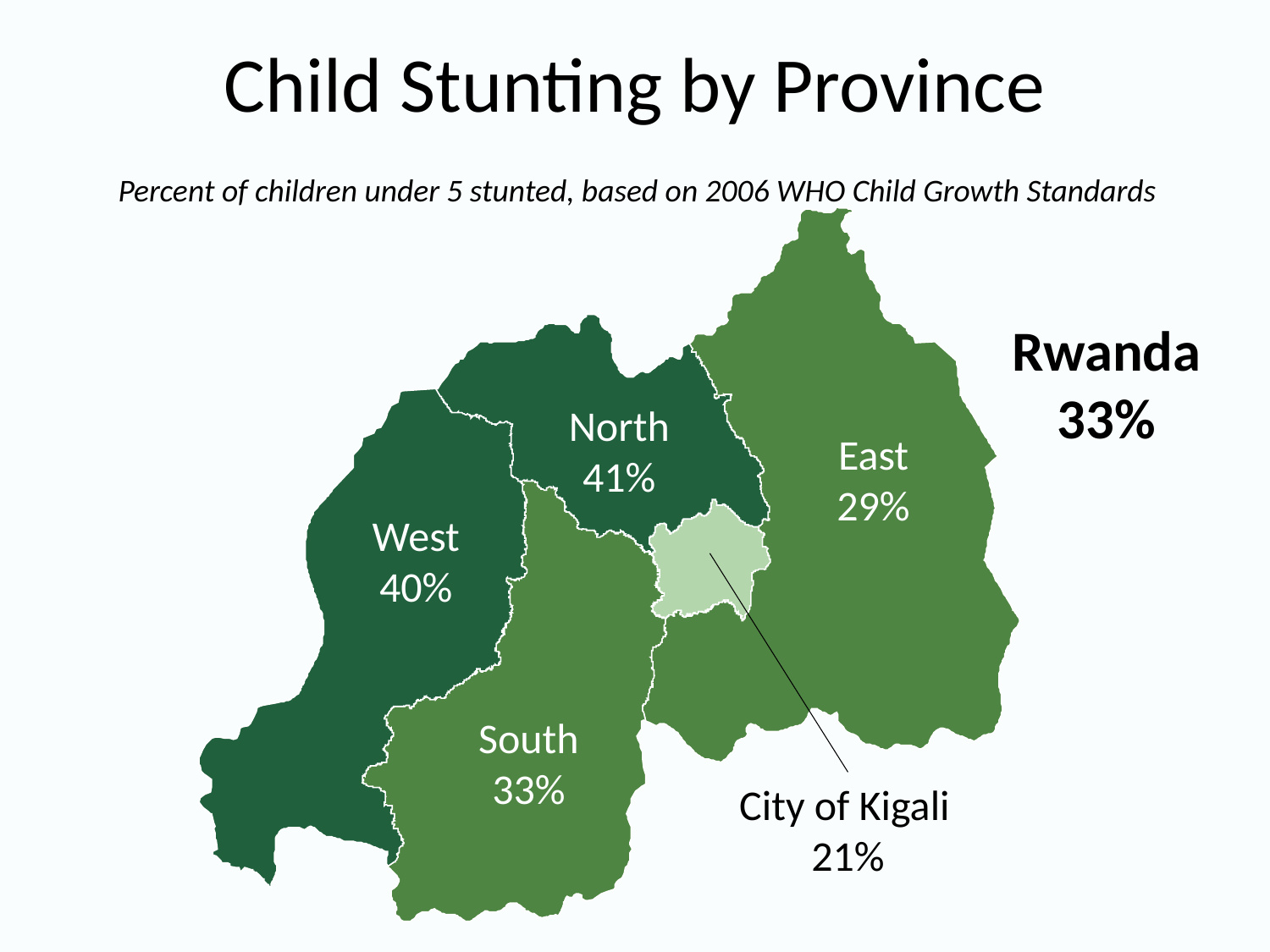

# Child Stunting by Province
Percent of children under 5 stunted, based on 2006 WHO Child Growth Standards

Rwanda
33%
North
41%
East
29%
West
40%
South
33%
City of Kigali
21%